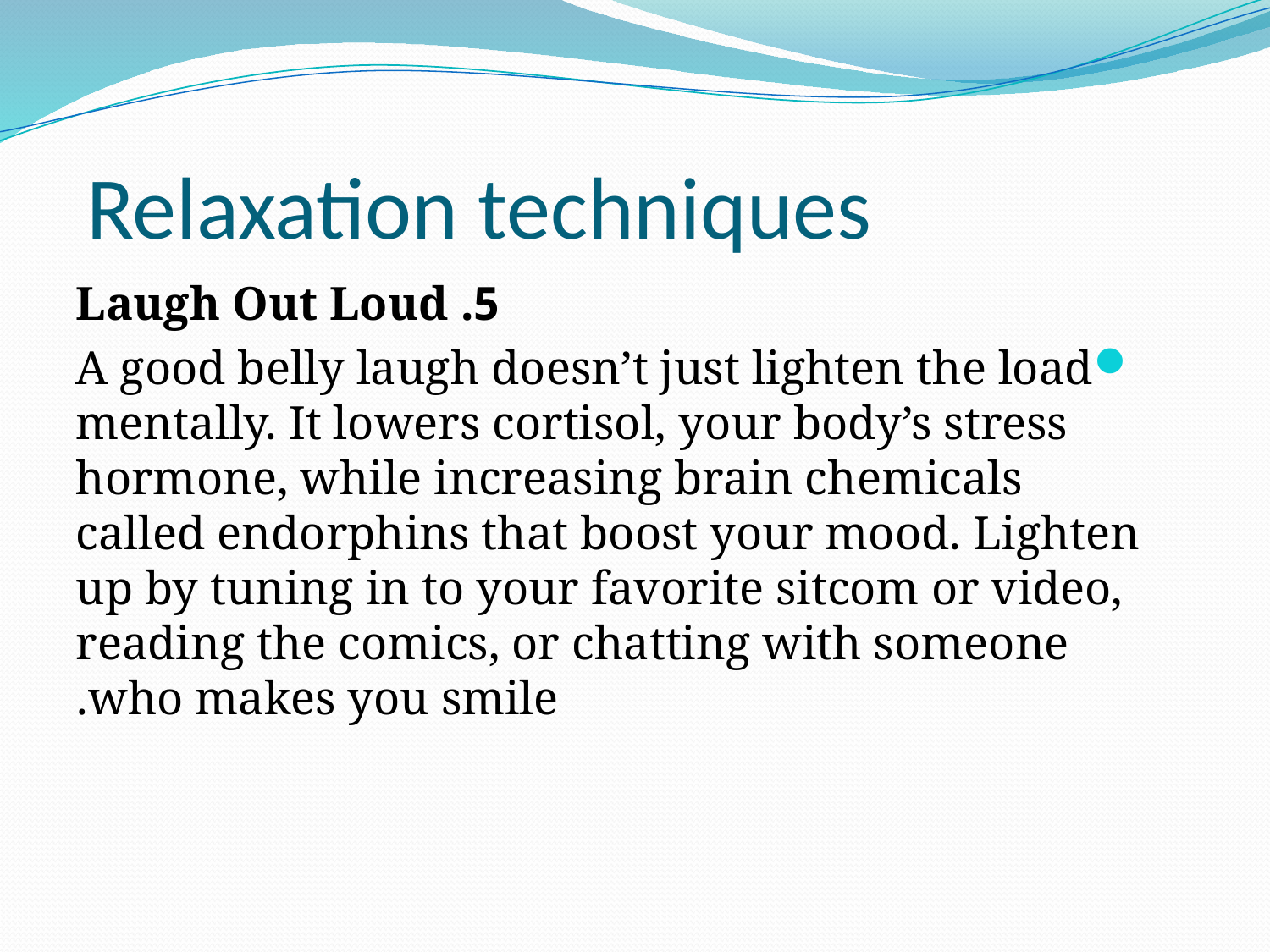

# Relaxation techniques
5. Laugh Out Loud
A good belly laugh doesn’t just lighten the load mentally. It lowers cortisol, your body’s stress hormone, while increasing brain chemicals called endorphins that boost your mood. Lighten up by tuning in to your favorite sitcom or video, reading the comics, or chatting with someone who makes you smile.